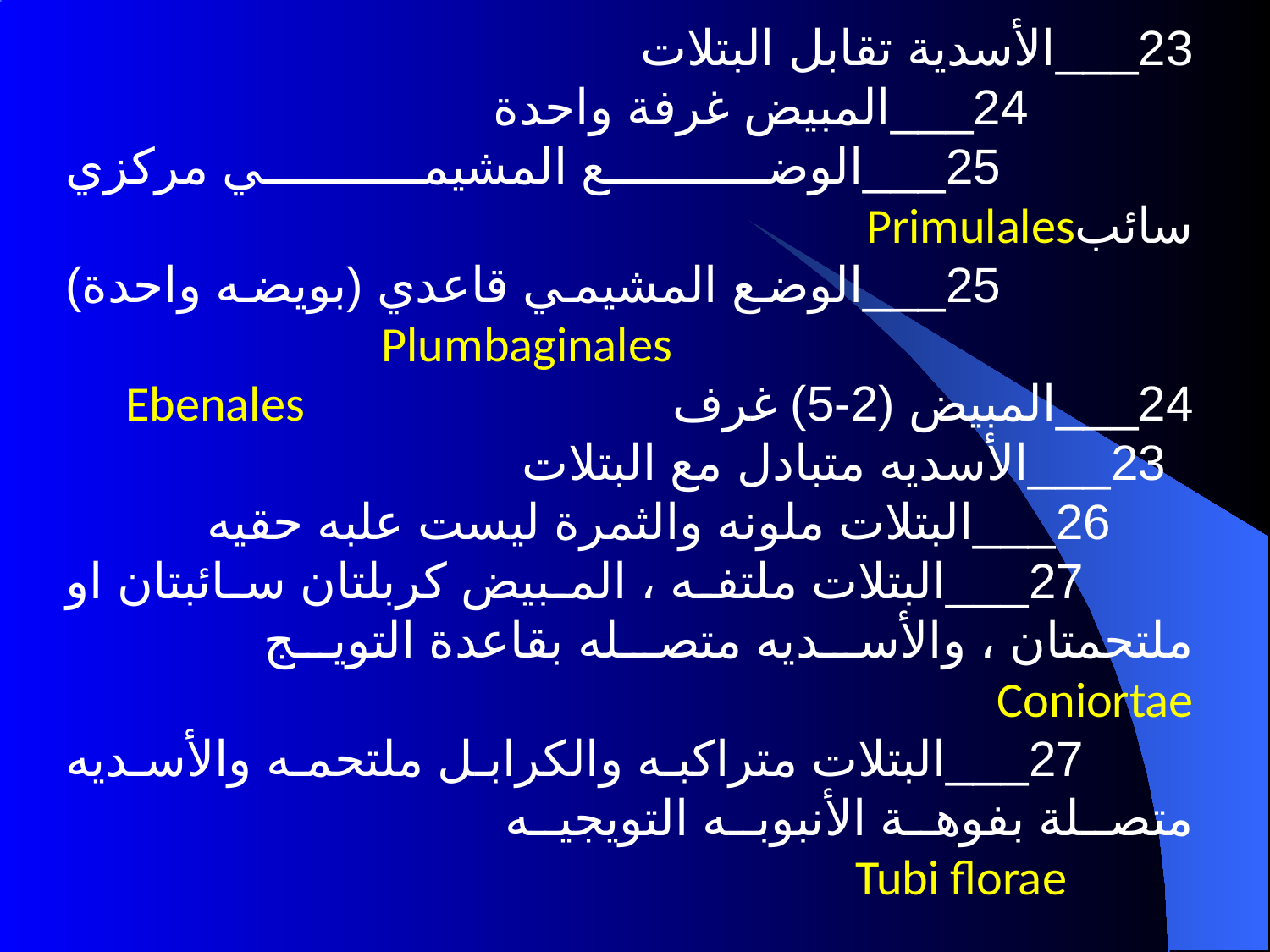

23___الأسدية تقابل البتلات
            24___المبيض غرفة واحدة
              25___الوضع المشيمي مركزي سائبPrimulales
              25___الوضع المشيمي قاعدي (بويضه واحدة)					 Plumbaginales
24___المبيض (2-5) غرف				Ebenales
  23___الأسديه متبادل مع البتلات
      26___البتلات ملونه والثمرة ليست علبه حقيه
        27___البتلات ملتفه ، المبيض كربلتان سائبتان او ملتحمتان ، والأسديه متصله بقاعدة التويج			Coniortae
        27___البتلات متراكبه والكرابل ملتحمه والأسديه متصلة بفوهة الأنبوبه التويجيه						Tubi florae